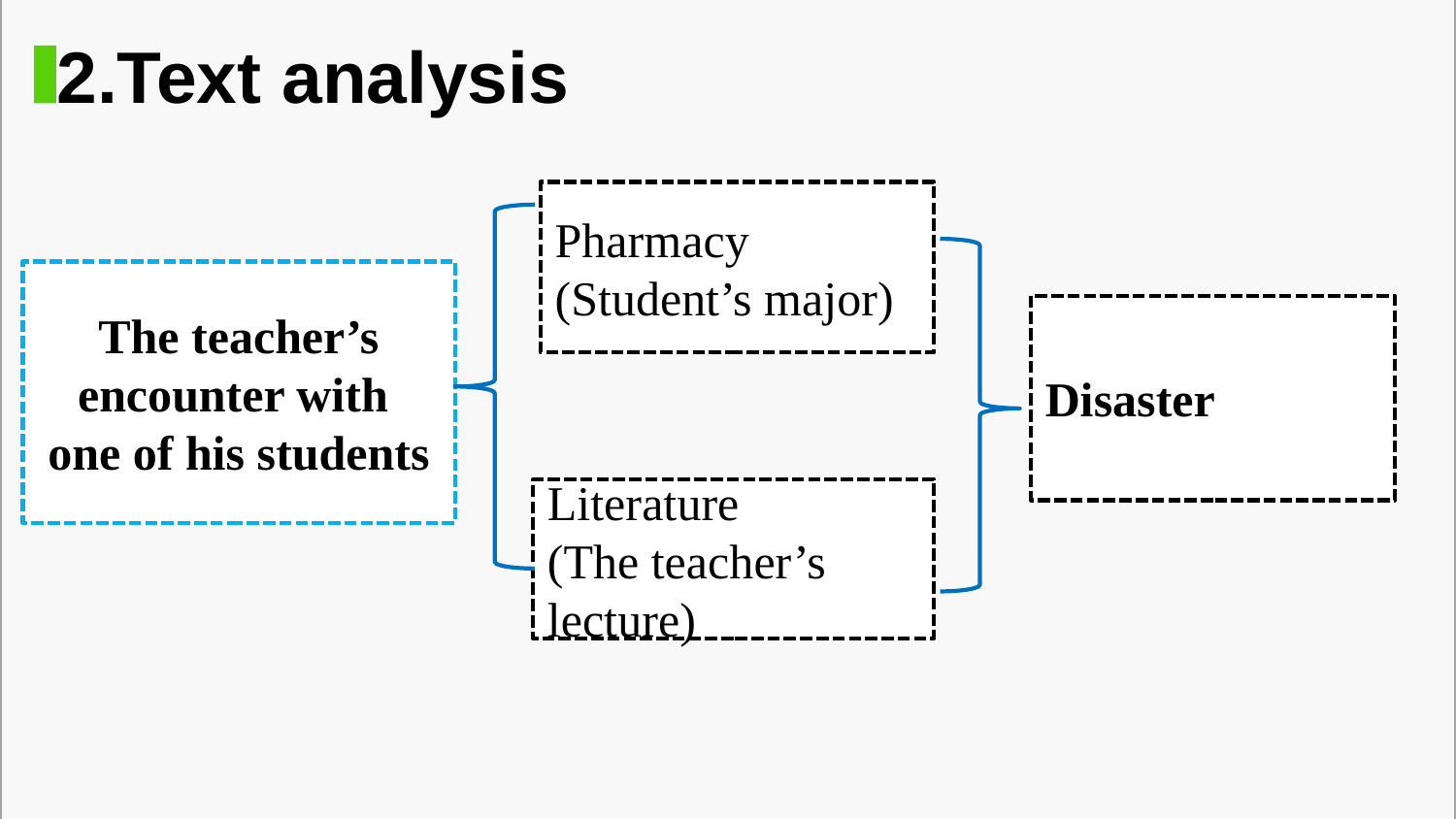

2.Text analysis

Pharmacy
(Student’s major)

The teacher’s encounter with  one of his students
Disaster
Literature
(The teacher’s lecture)